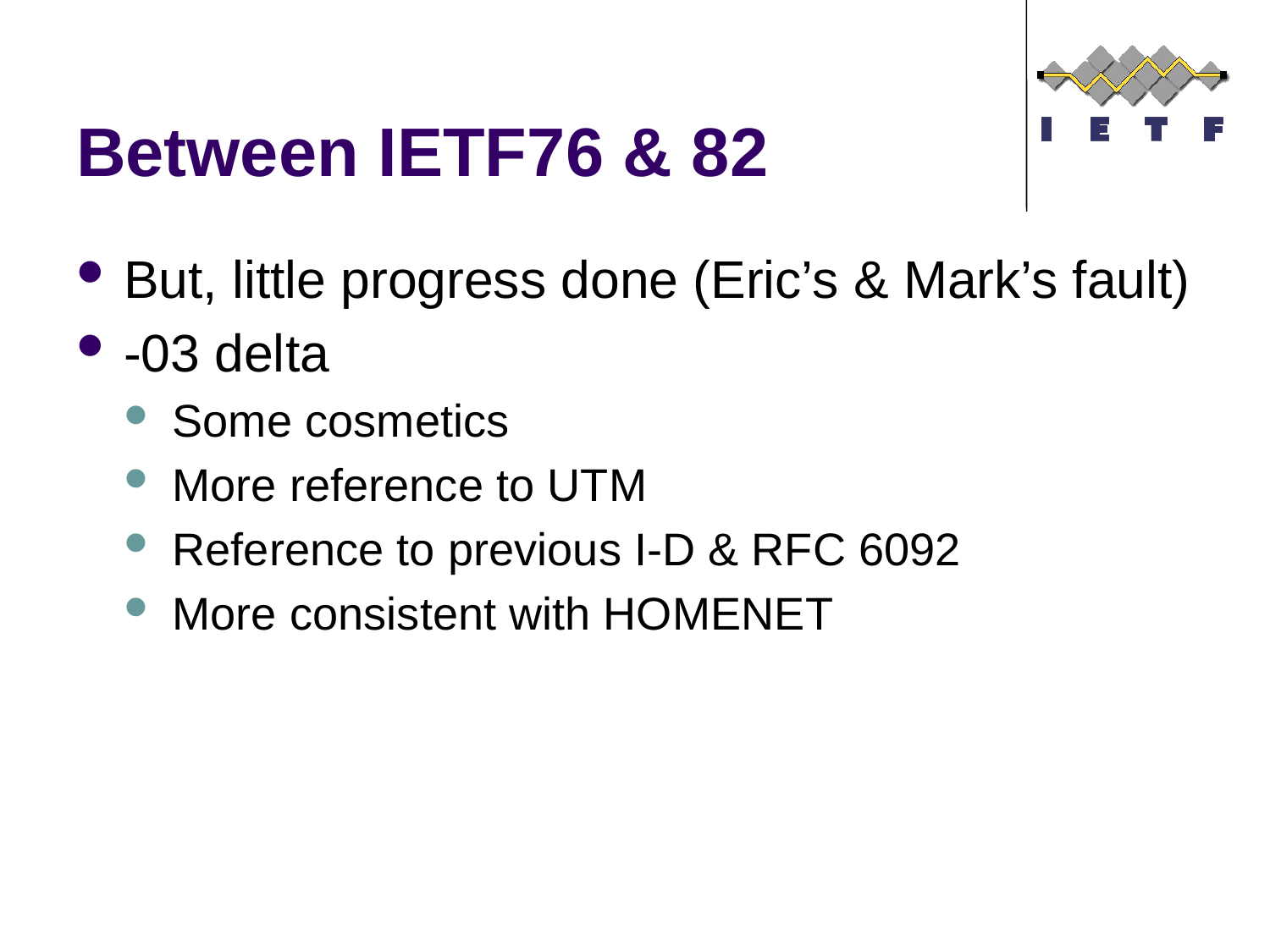

# Between IETF76 & 82
But, little progress done (Eric’s & Mark’s fault)
-03 delta
Some cosmetics
More reference to UTM
Reference to previous I-D & RFC 6092
More consistent with HOMENET